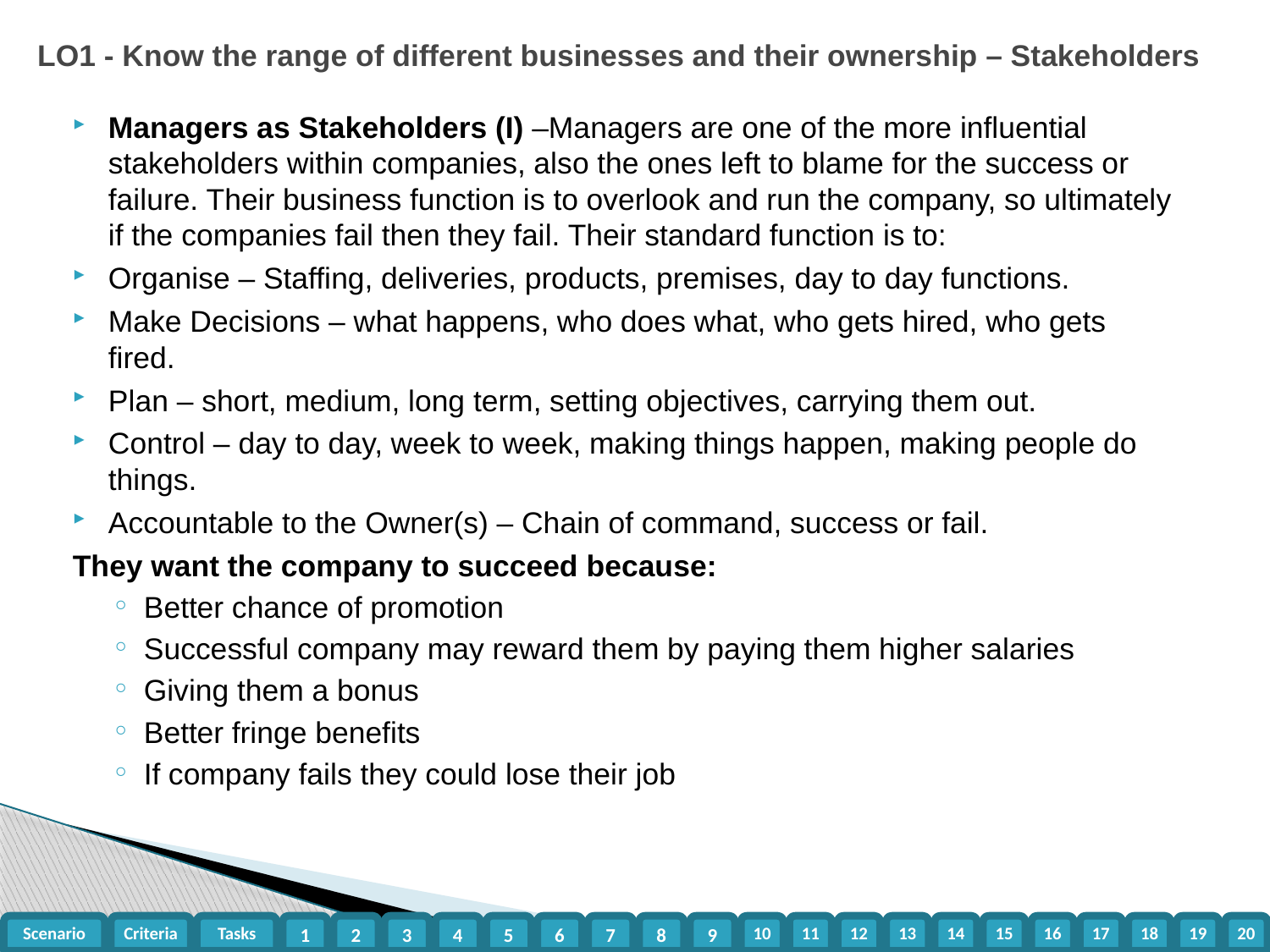

LO1 - Know the range of different businesses and their ownership – Stakeholders
Managers as Stakeholders (I) –Managers are one of the more influential stakeholders within companies, also the ones left to blame for the success or failure. Their business function is to overlook and run the company, so ultimately if the companies fail then they fail. Their standard function is to:
Organise – Staffing, deliveries, products, premises, day to day functions.
Make Decisions – what happens, who does what, who gets hired, who gets fired.
Plan – short, medium, long term, setting objectives, carrying them out.
Control – day to day, week to week, making things happen, making people do things.
Accountable to the Owner(s) – Chain of command, success or fail.
They want the company to succeed because:
Better chance of promotion
Successful company may reward them by paying them higher salaries
Giving them a bonus
Better fringe benefits
If company fails they could lose their job